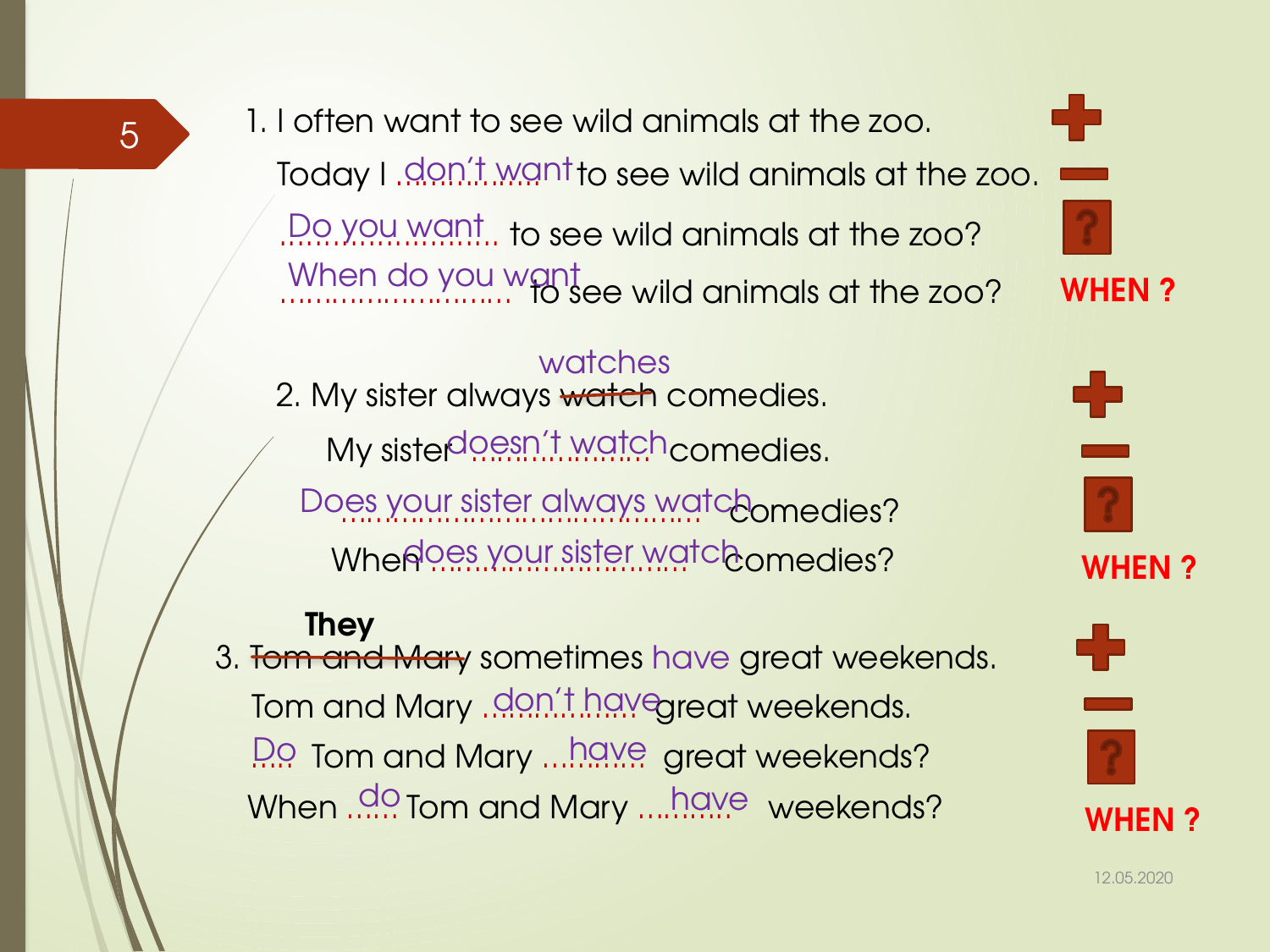

1. I often want to see wild animals at the zoo.
5
don’t want
to see wild animals at the zoo.
    Today I ……………..

Do you want

......................... to see wild animals at the zoo?
When do you want
WHEN ?
………………………  to see wild animals at the zoo?
watches

2. My sister always watch comedies.
doesn’t watch
My sister  …………………  comedies.

Does your sister always watch

……………………………………   comedies?
does your sister watch
When …………………………    comedies?
WHEN ?
They

3. Tom and Mary sometimes have great weekends.
don’t have
    Tom and Mary ………………  great weekends.

have
Do
    …..  Tom and Mary …………  great weekends?

do
have
    When …… Tom and Mary ………..    weekends?
WHEN ?
12.05.2020